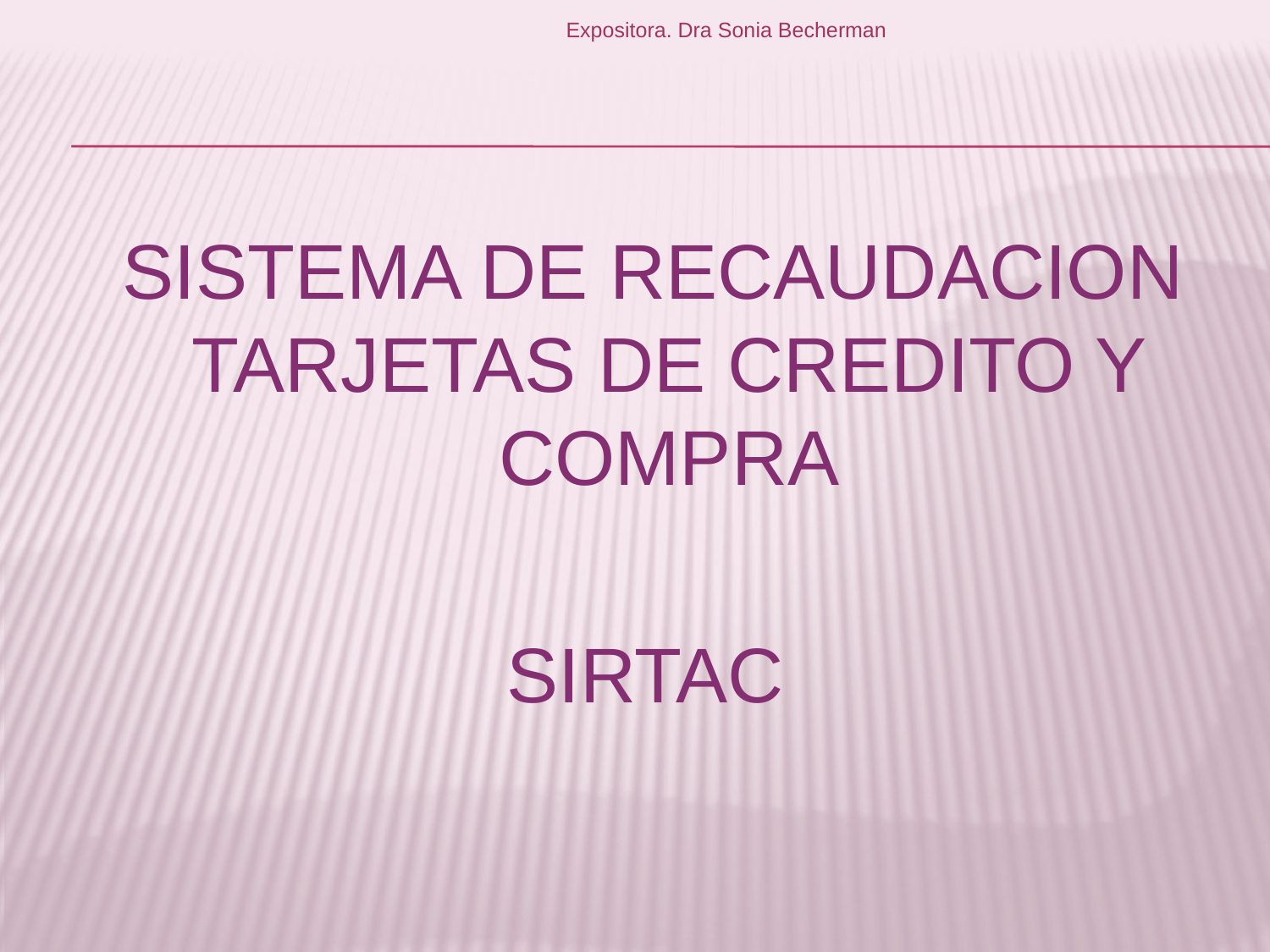

Expositora. Dra Sonia Becherman
 SISTEMA DE RECAUDACION TARJETAS DE CREDITO Y COMPRA

SIRTAC